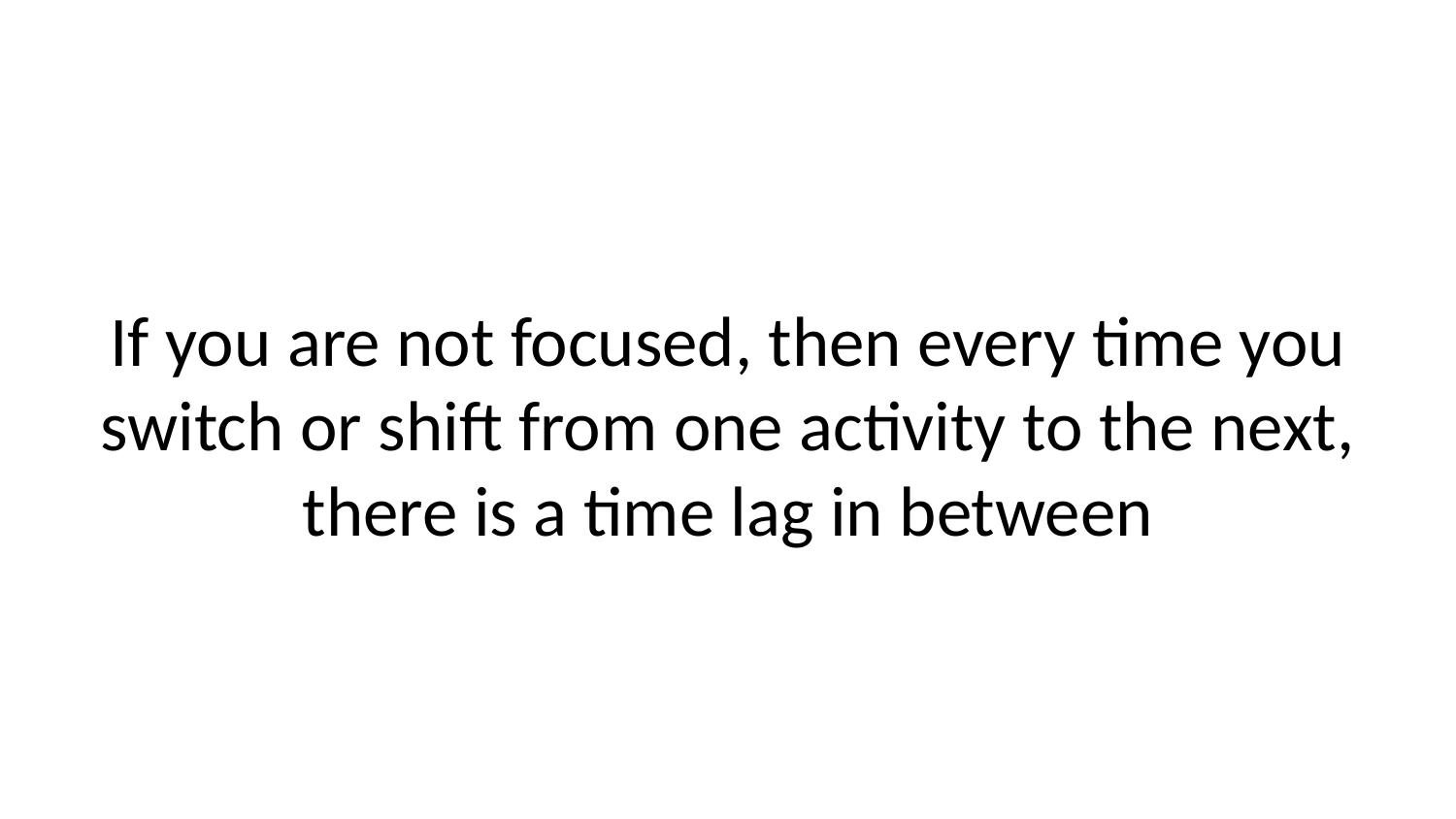

If you are not focused, then every time you switch or shift from one activity to the next, there is a time lag in between